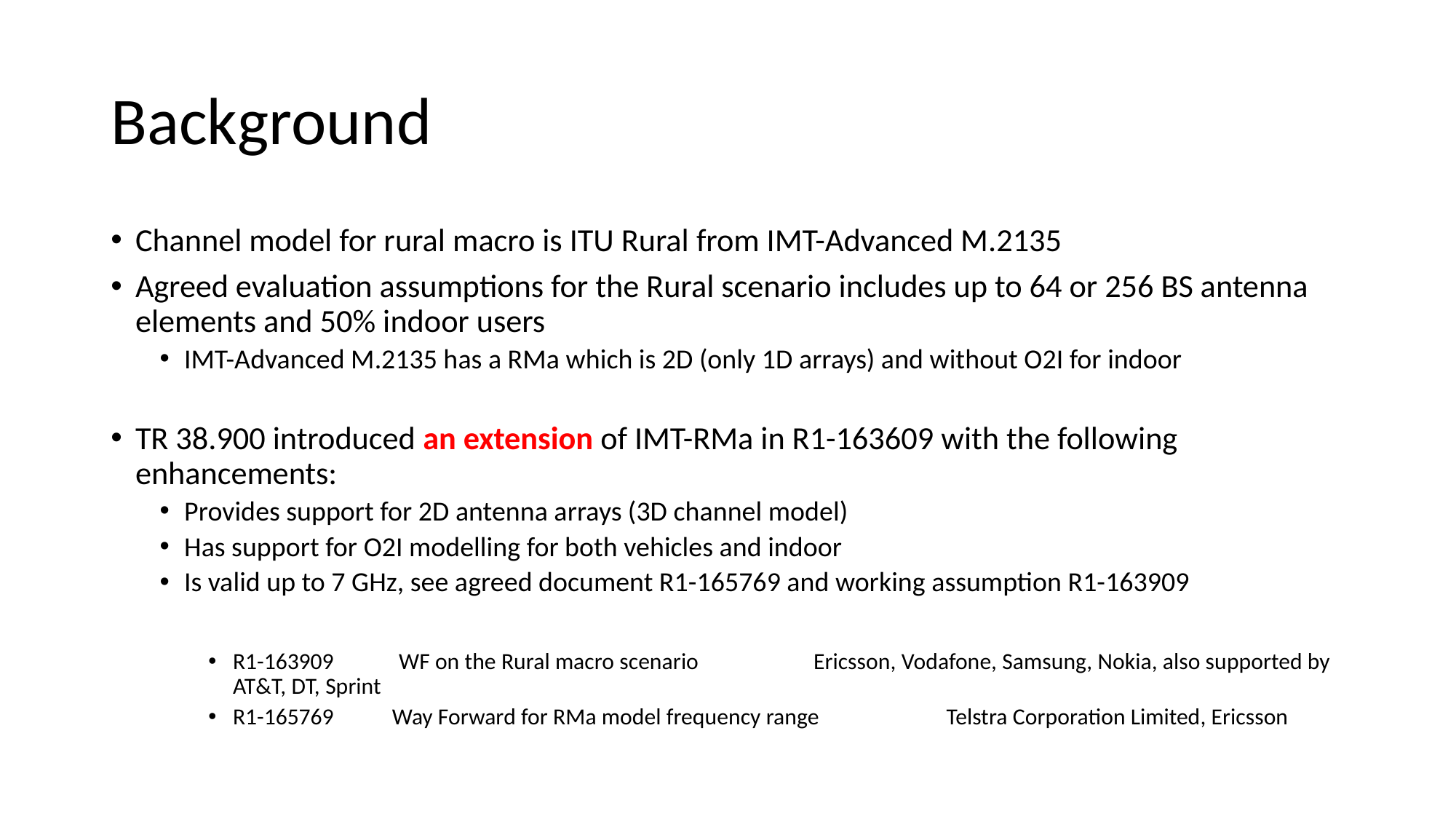

# Background
Channel model for rural macro is ITU Rural from IMT-Advanced M.2135
Agreed evaluation assumptions for the Rural scenario includes up to 64 or 256 BS antenna elements and 50% indoor users
IMT-Advanced M.2135 has a RMa which is 2D (only 1D arrays) and without O2I for indoor

TR 38.900 introduced an extension of IMT-RMa in R1-163609 with the following enhancements:
Provides support for 2D antenna arrays (3D channel model)
Has support for O2I modelling for both vehicles and indoor
Is valid up to 7 GHz, see agreed document R1-165769 and working assumption R1-163909

R1-163909	WF on the Rural macro scenario		Ericsson, Vodafone, Samsung, Nokia, also supported by AT&T, DT, Sprint
R1-165769           Way Forward for RMa model frequency range                        Telstra Corporation Limited, Ericsson